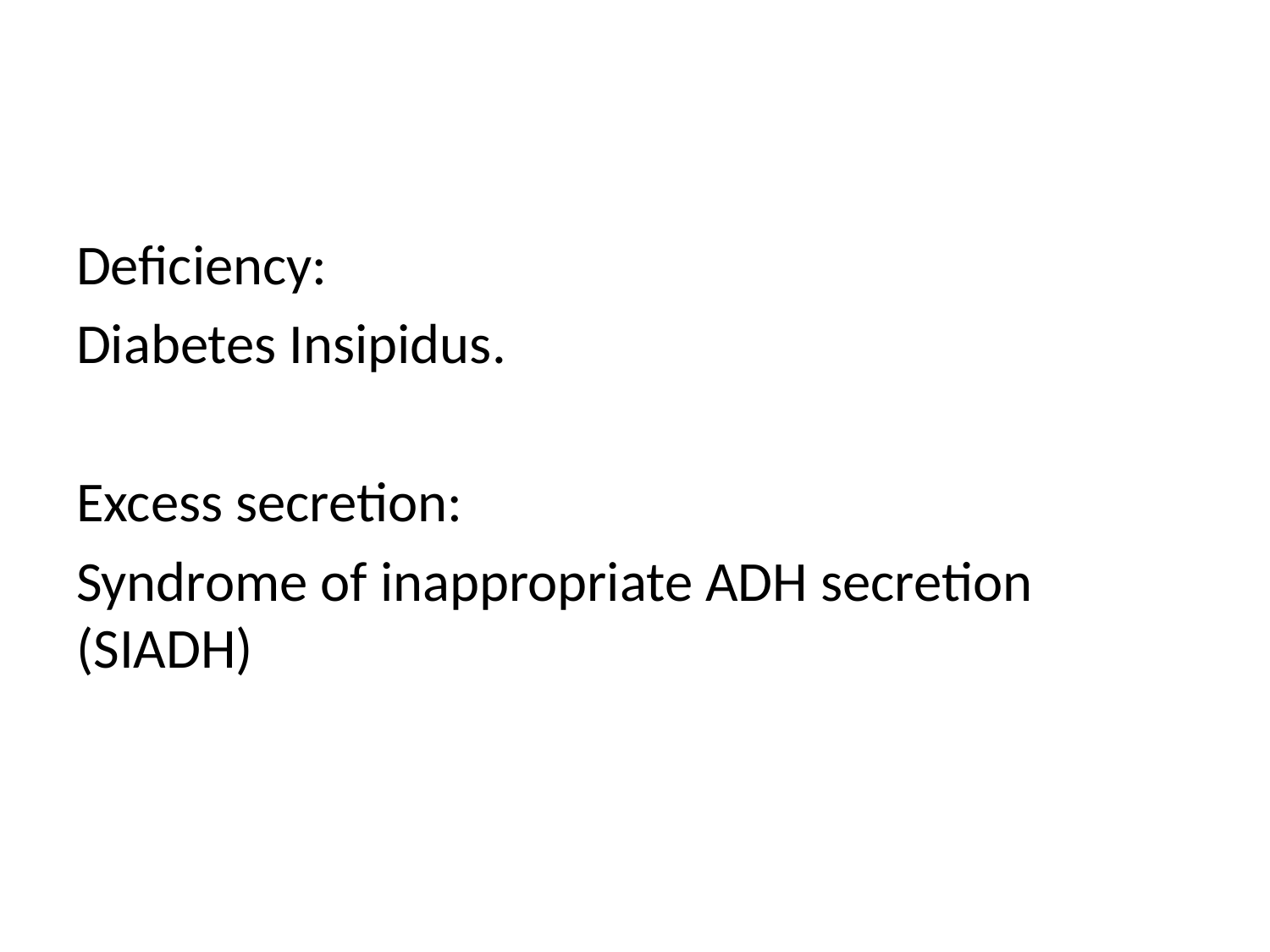

#
Deficiency:
Diabetes Insipidus.

Excess secretion:
Syndrome of inappropriate ADH secretion (SIADH)